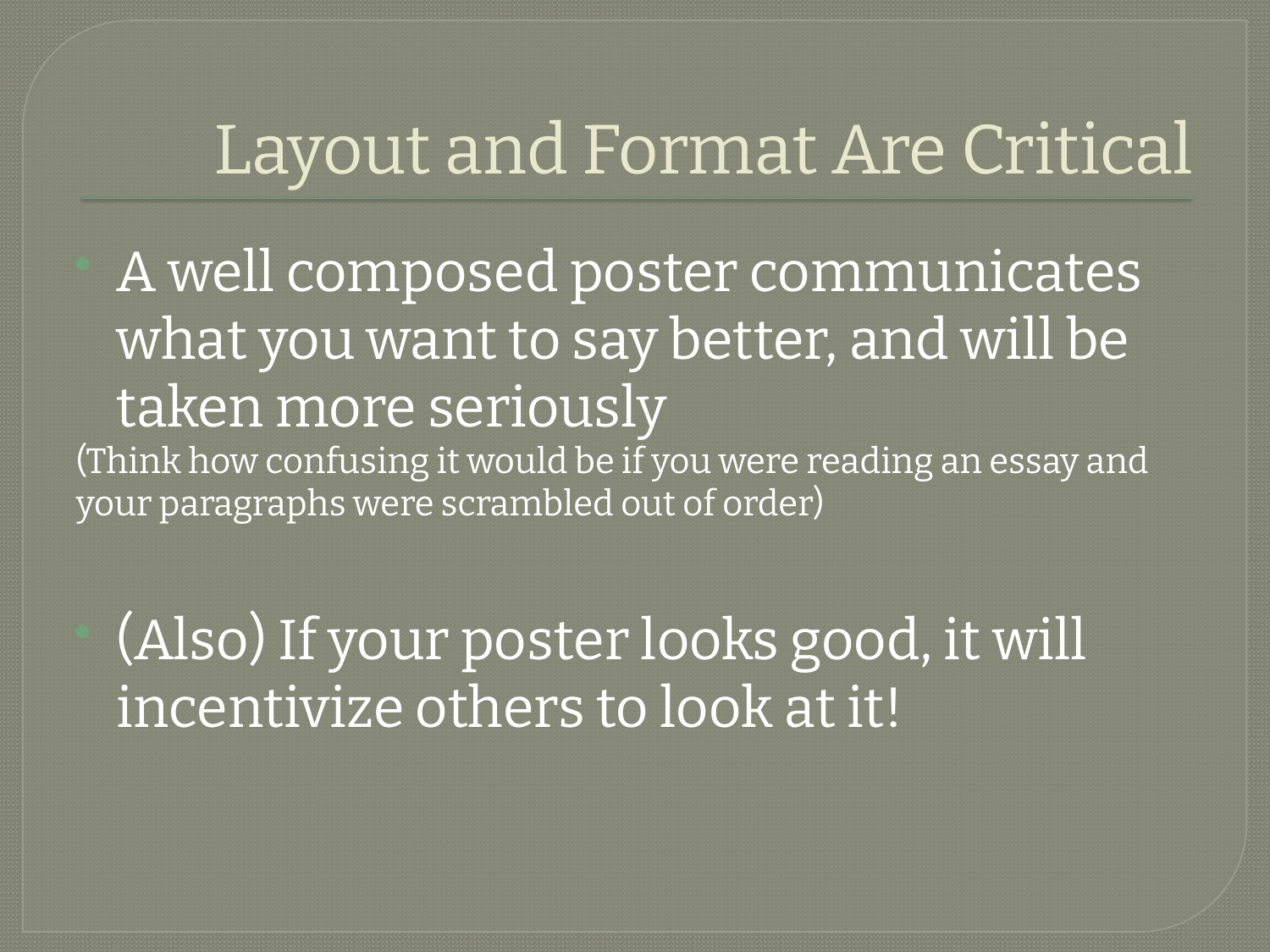

# Layout and Format Are Critical
A well composed poster communicates what you want to say better, and will be taken more seriously
(Think how confusing it would be if you were reading an essay and your paragraphs were scrambled out of order)

(Also) If your poster looks good, it will incentivize others to look at it!